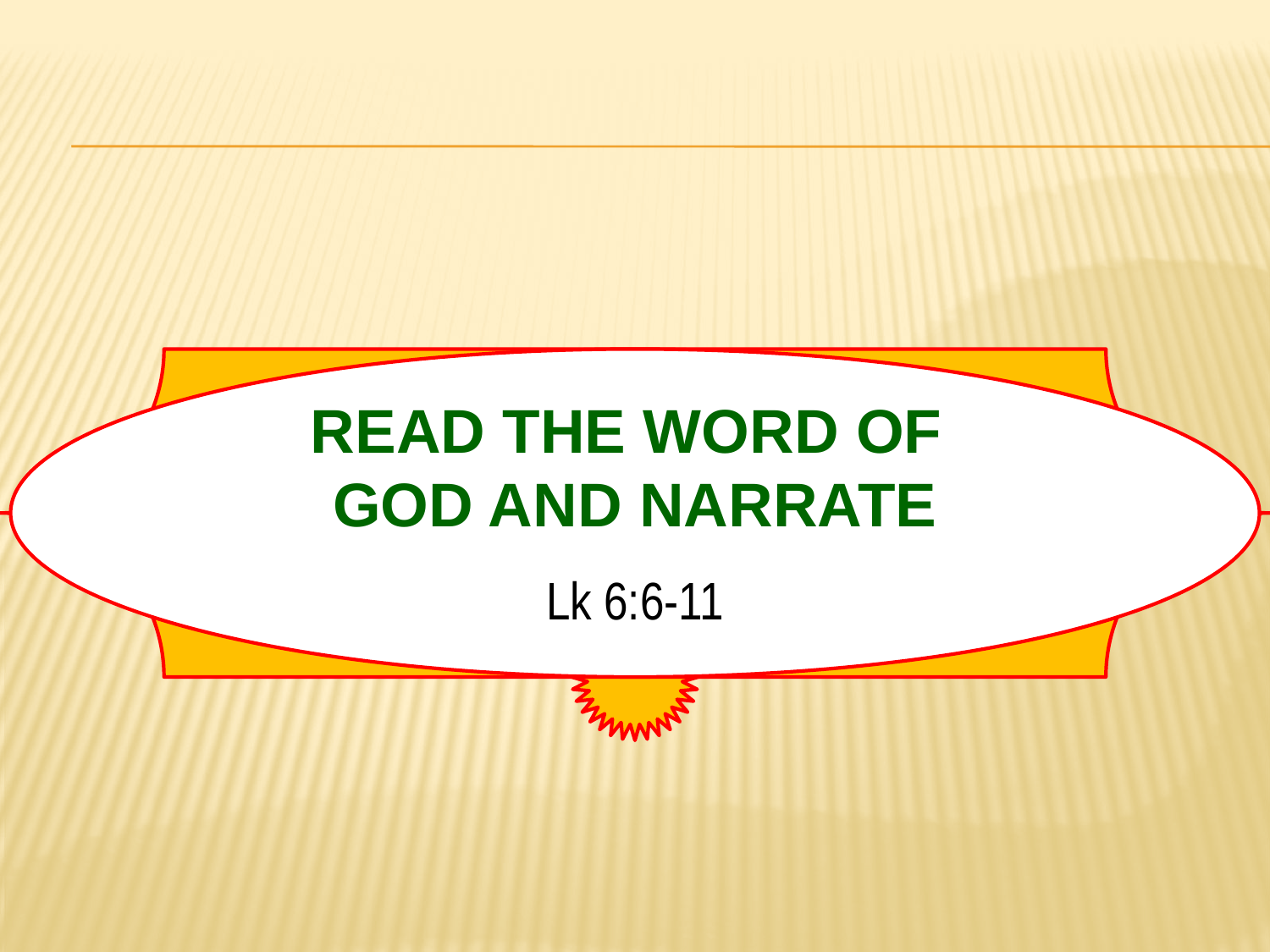

# Read the word of god and narrate
Lk 6:6-11